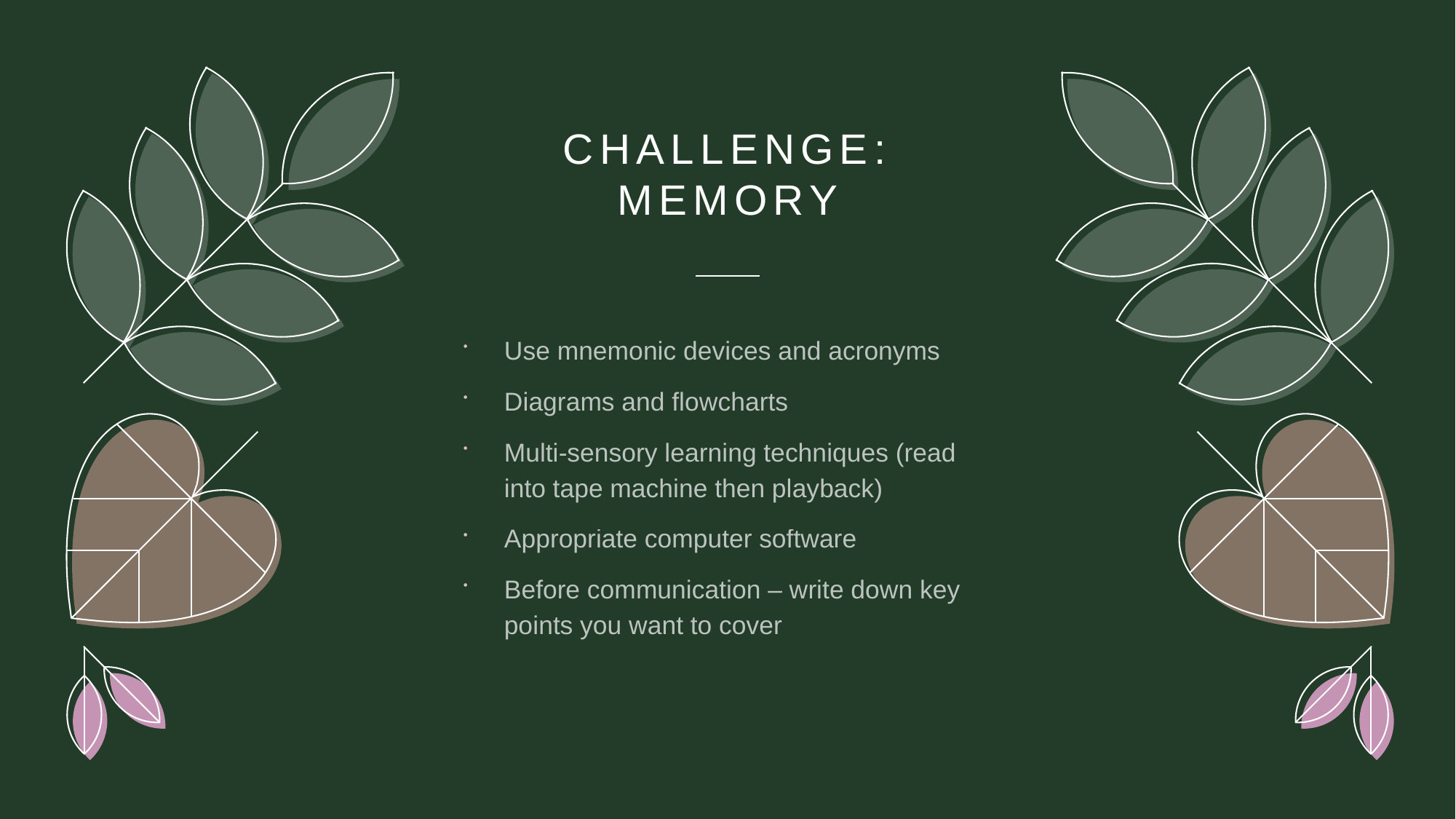

# Challenge: memory
Use mnemonic devices and acronyms
Diagrams and flowcharts
Multi-sensory learning techniques (read into tape machine then playback)
Appropriate computer software
Before communication – write down key points you want to cover